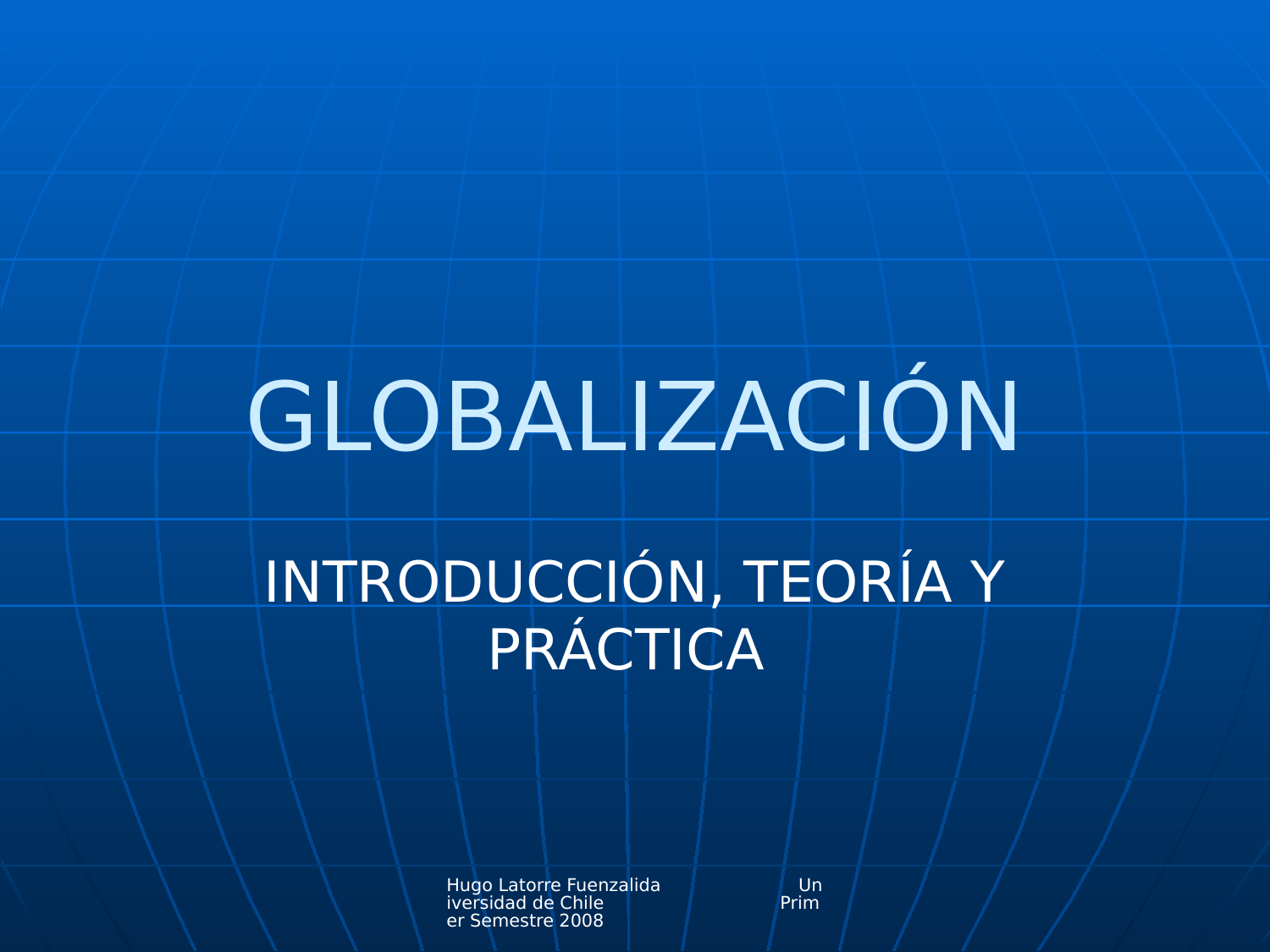

# GLOBALIZACIÓN
INTRODUCCIÓN, TEORÍA Y PRÁCTICA
Hugo Latorre Fuenzalida                         Universidad de Chile                                Primer Semestre 2008